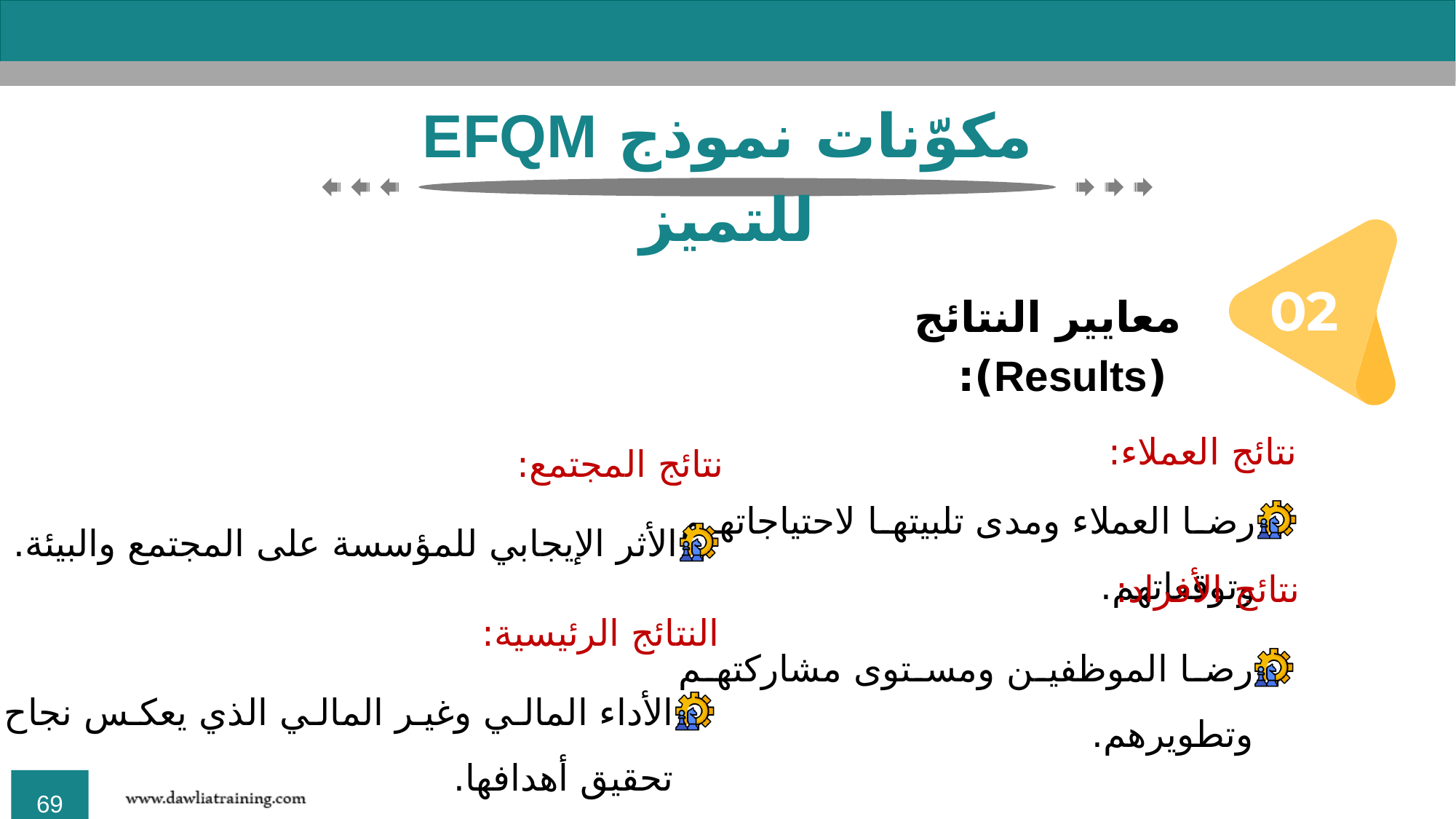

مكوّنات نموذج EFQM للتميز

02
معايير النتائج (Results):
نتائج العملاء:
نتائج المجتمع:
رضا العملاء ومدى تلبيتها لاحتياجاتهم وتوقعاتهم.
الأثر الإيجابي للمؤسسة على المجتمع والبيئة.
نتائج الأفراد:
النتائج الرئيسية:
رضا الموظفين ومستوى مشاركتهم وتطويرهم.
الأداء المالي وغير المالي الذي يعكس نجاح المؤسسة في تحقيق أهدافها.